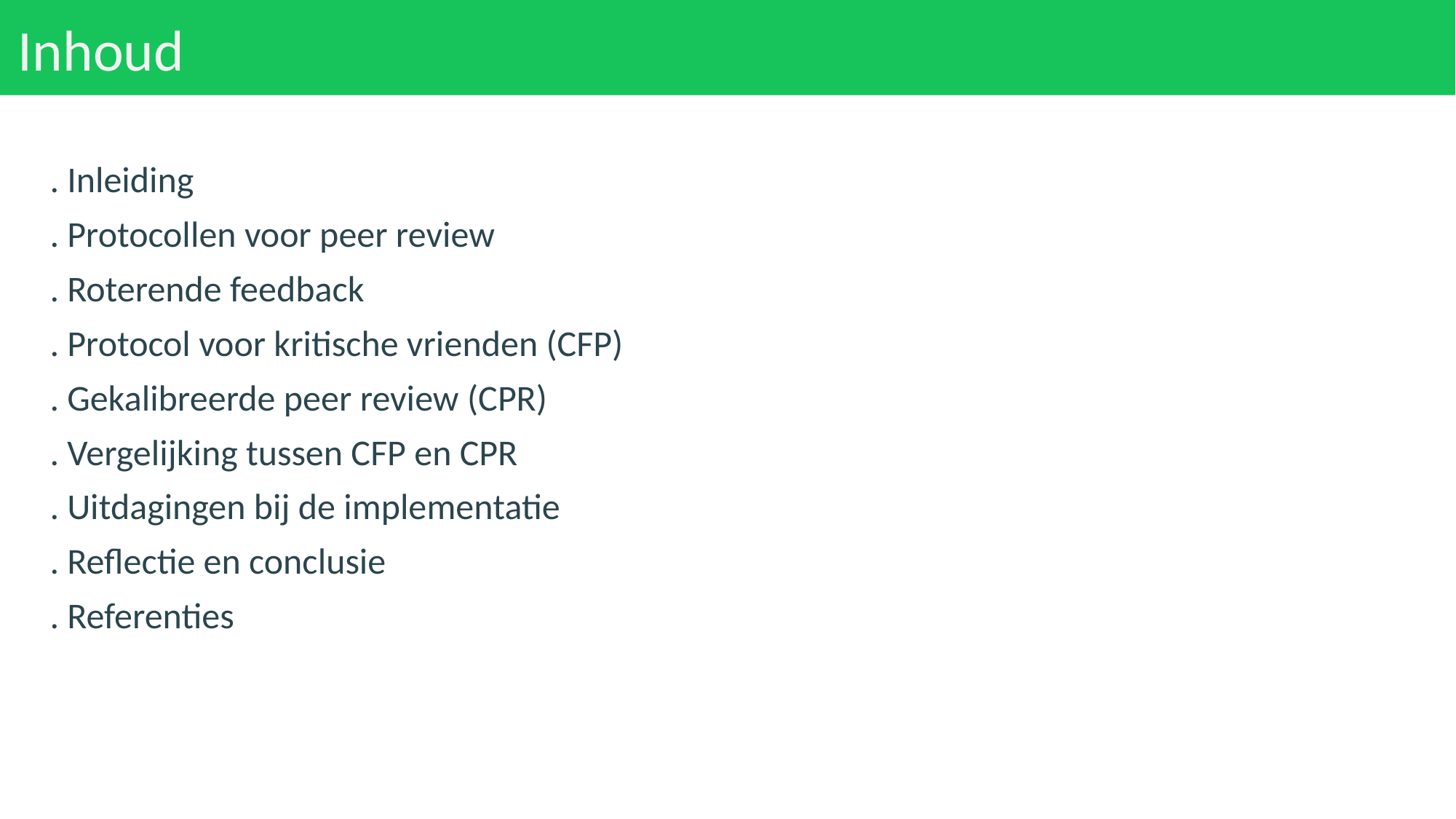

# Inhoud
. Inleiding
. Protocollen voor peer review
. Roterende feedback
. Protocol voor kritische vrienden (CFP)
. Gekalibreerde peer review (CPR)
. Vergelijking tussen CFP en CPR
. Uitdagingen bij de implementatie
. Reflectie en conclusie
. Referenties